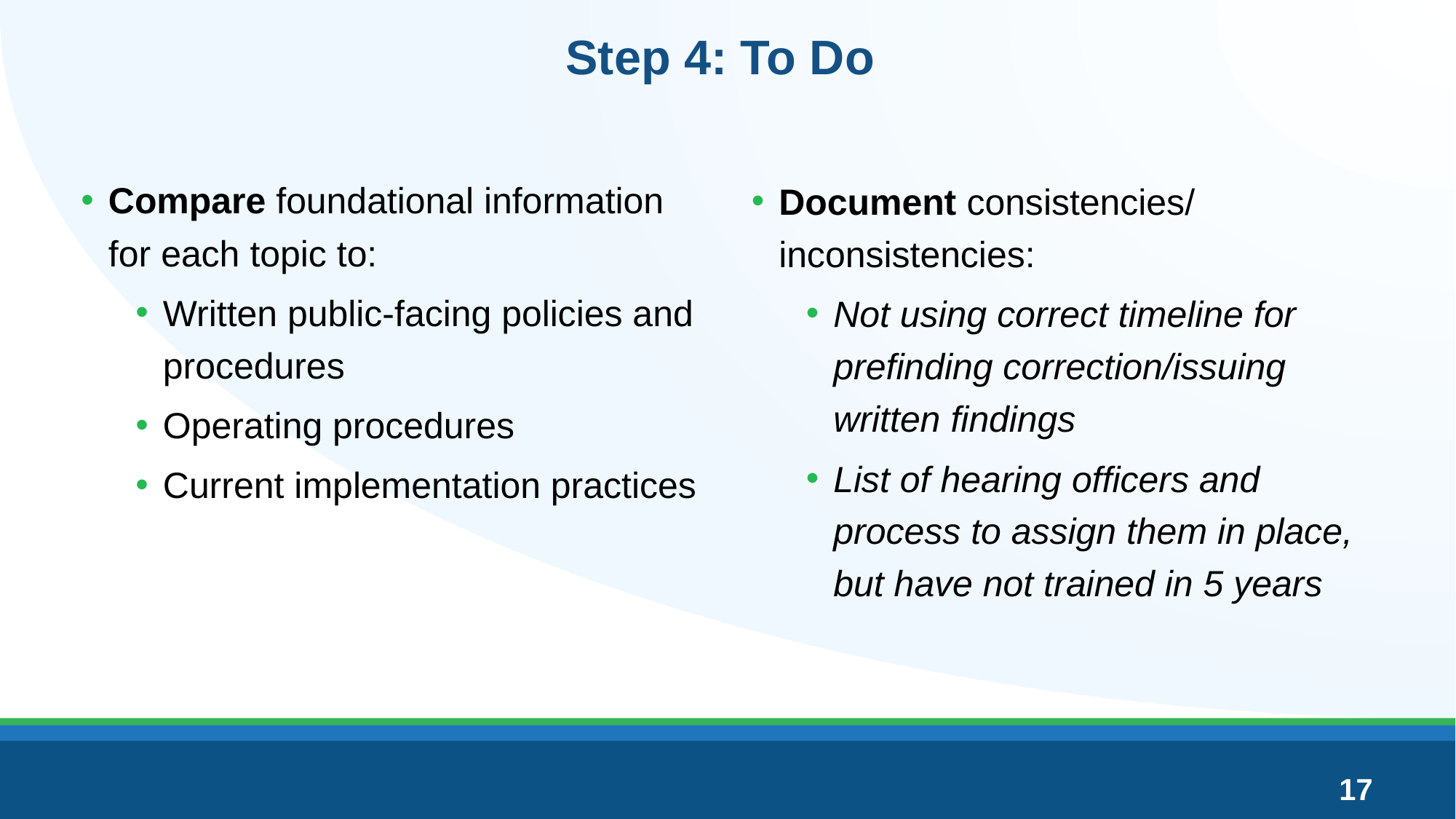

# Step 4: To Do
Compare foundational information for each topic to:
Written public-facing policies and procedures
Operating procedures
Current implementation practices
Document consistencies/ inconsistencies:
Not using correct timeline for prefinding correction/issuing written findings
List of hearing officers and process to assign them in place, but have not trained in 5 years

17